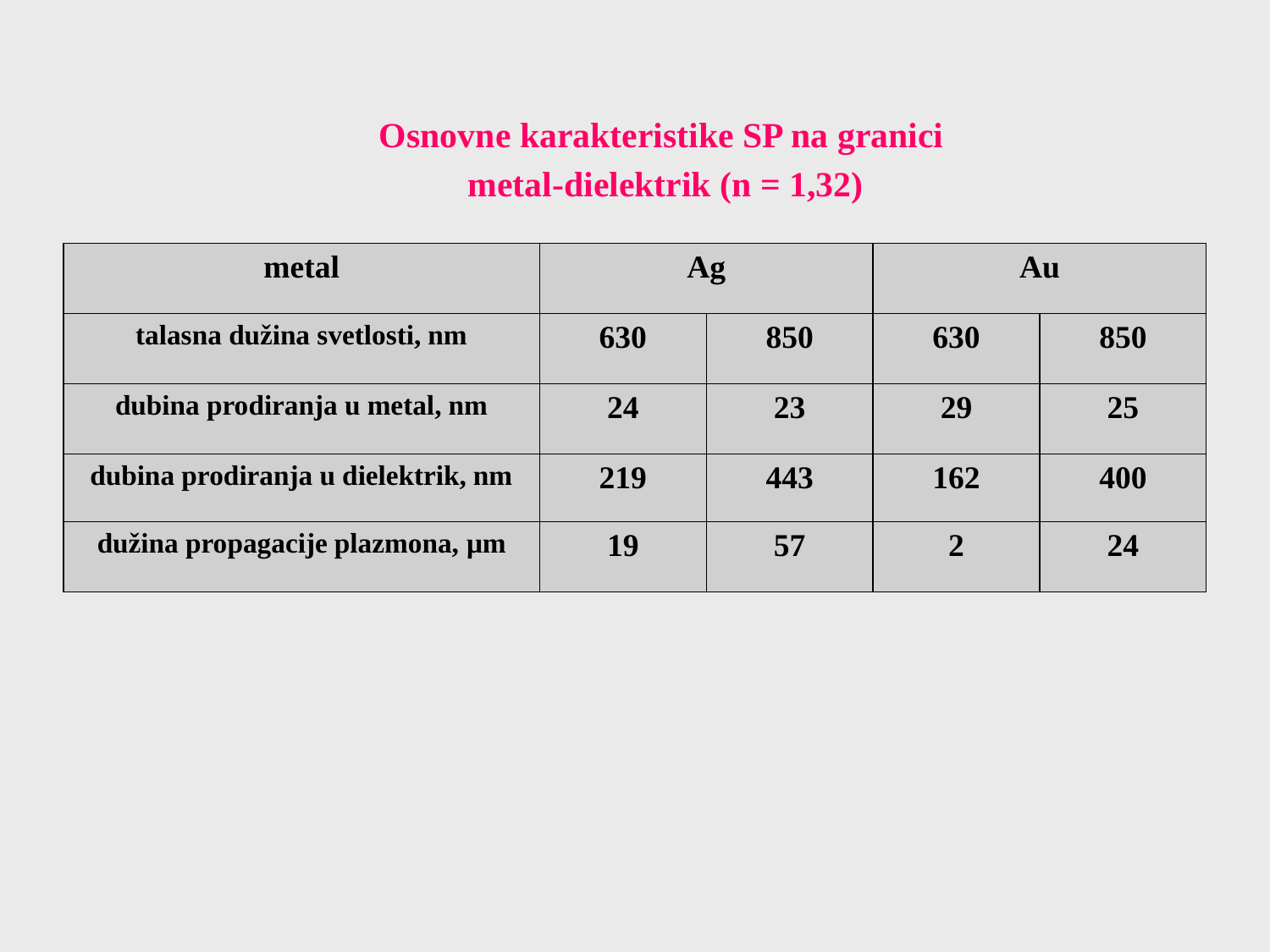

Osnovne karakteristike SP na granici
 metal-dielektrik (n = 1,32)
| metal | Ag |  | Au |  |
| --- | --- | --- | --- | --- |
| talasna dužina svetlosti, nm | 630 | 850 | 630 | 850 |
| dubina prodiranja u metal, nm | 24 | 23 | 29 | 25 |
| dubina prodiranja u dielektrik, nm | 219 | 443 | 162 | 400 |
| dužina propagacije plazmona, μm | 19 | 57 | 2 | 24 |